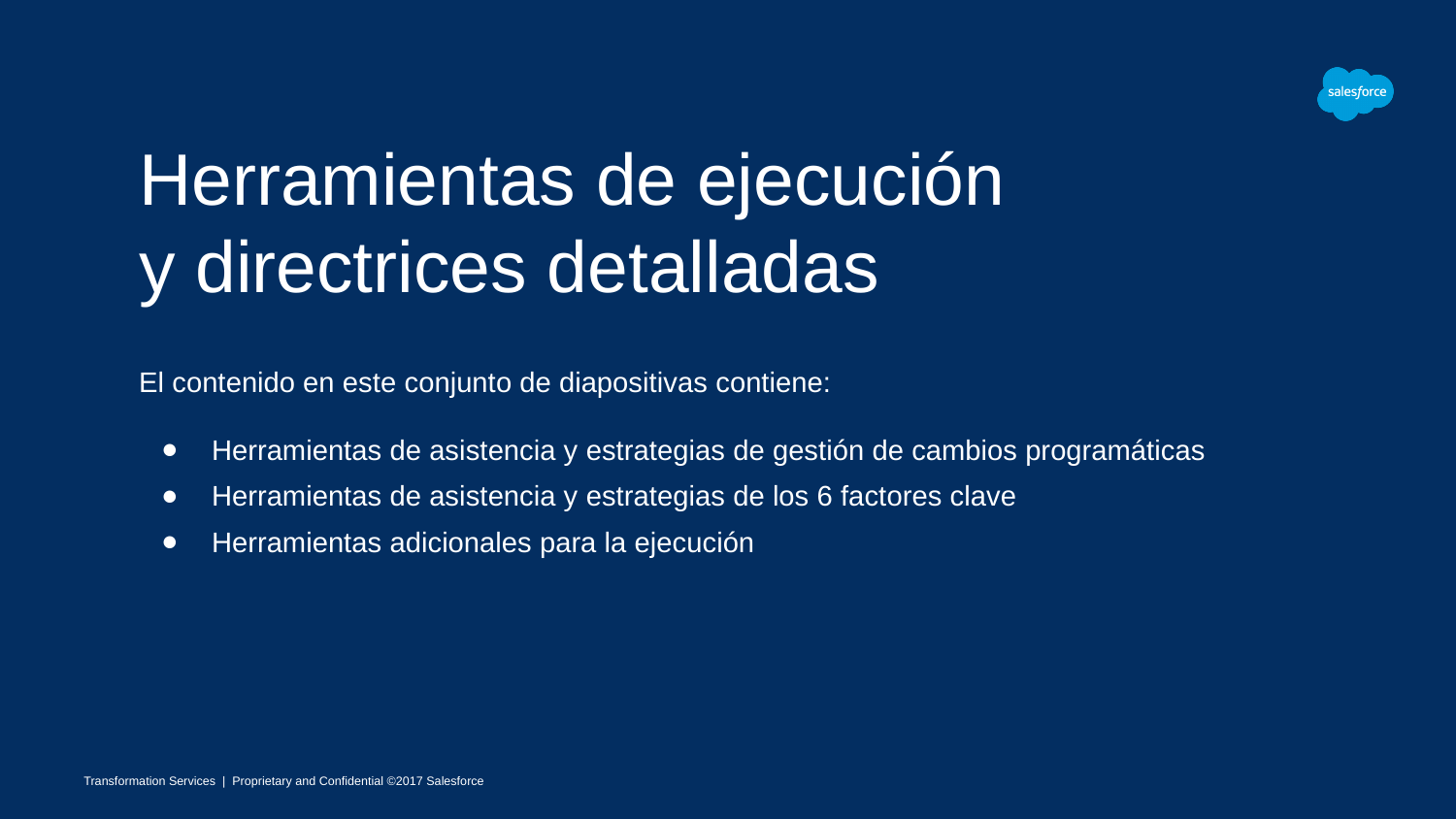

# Herramientas de ejecución y directrices detalladas

El contenido en este conjunto de diapositivas contiene:

Herramientas de asistencia y estrategias de gestión de cambios programáticas
Herramientas de asistencia y estrategias de los 6 factores clave
Herramientas adicionales para la ejecución